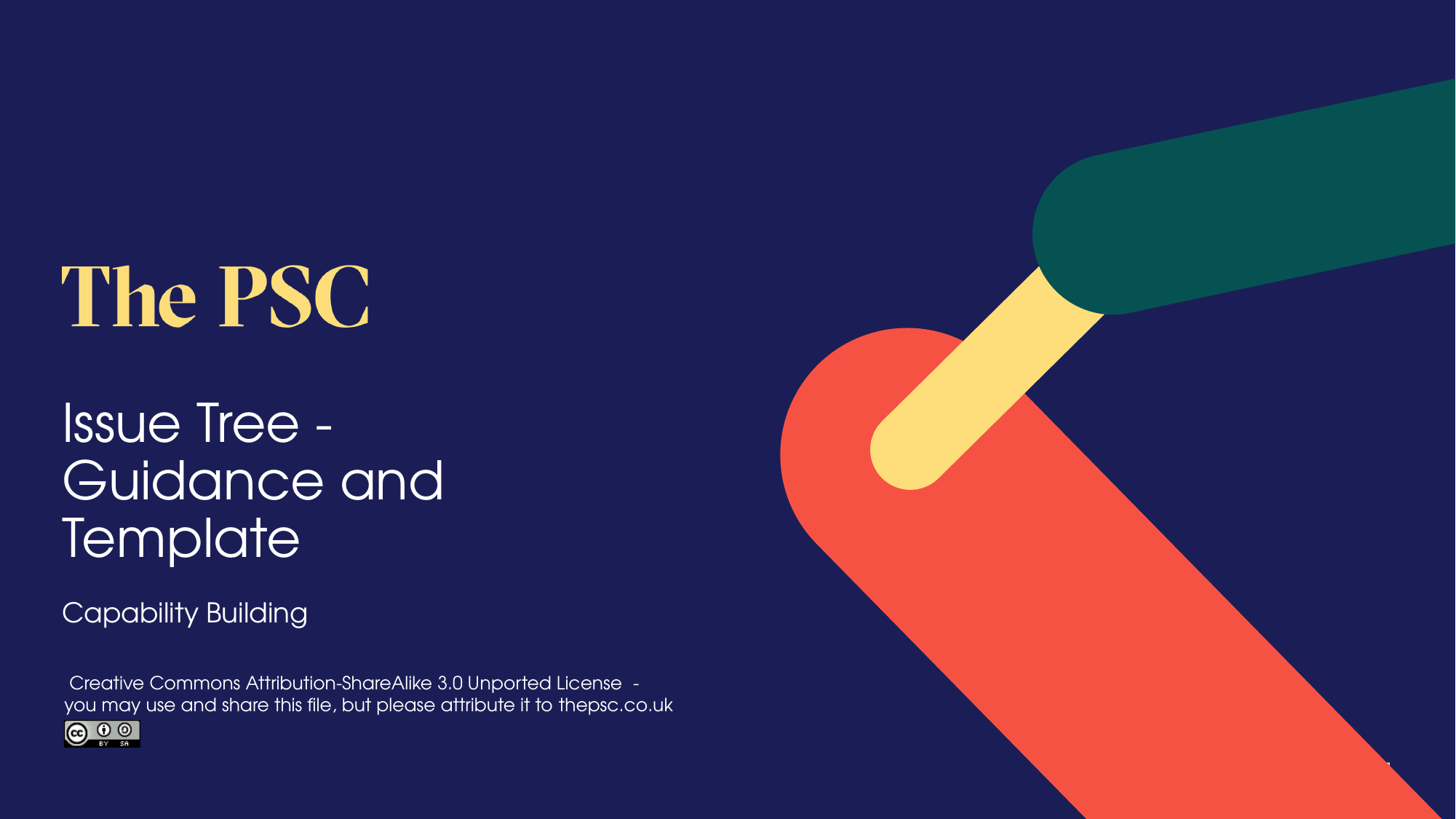

# Issue Tree - Guidance and Template
Capability Building
1